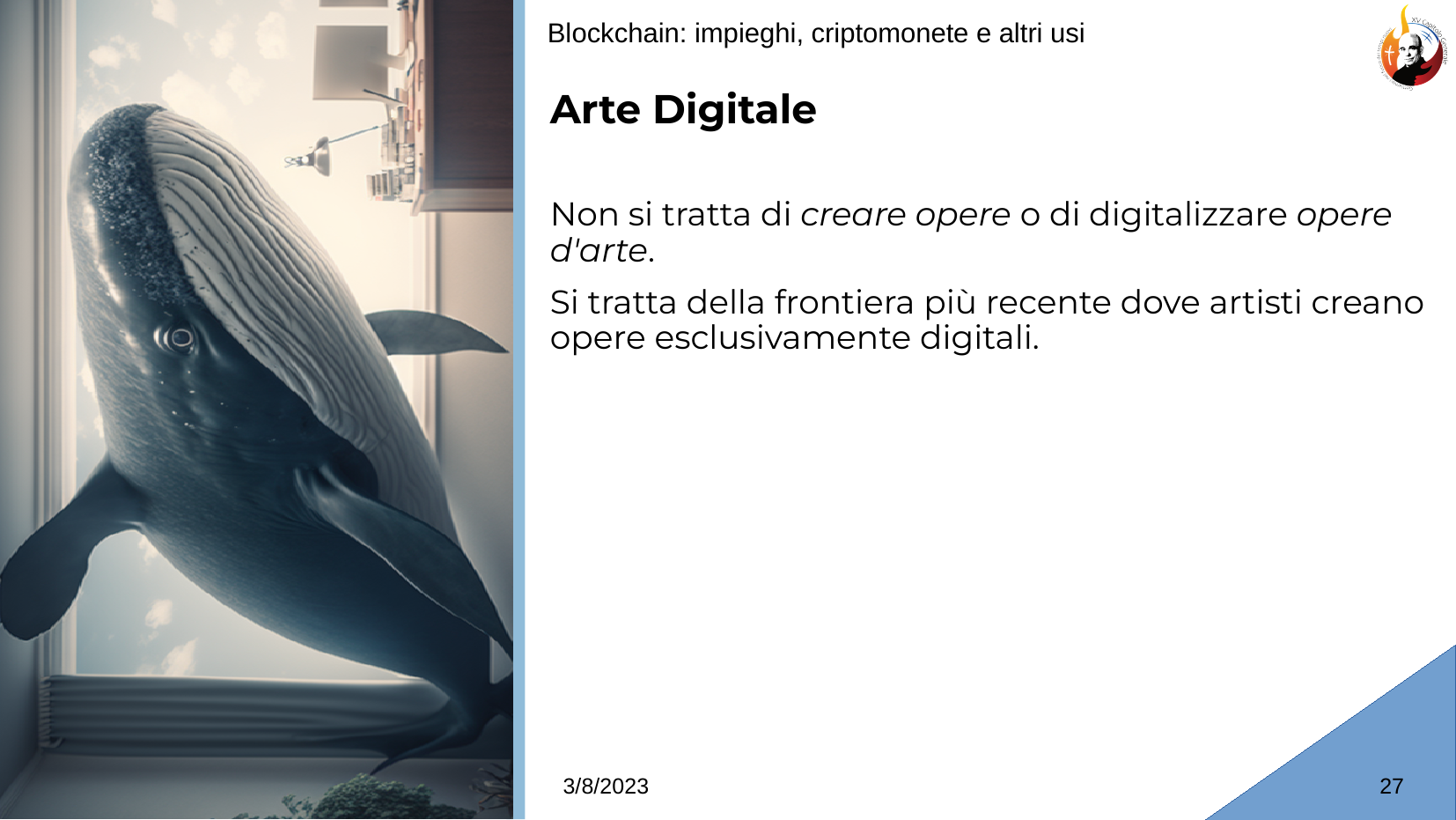

Blockchain: impieghi, criptomonete e altri usi
# Arte Digitale
Non si tratta di creare opere o di digitalizzare opere d'arte.
Si tratta della frontiera più recente dove artisti creano opere esclusivamente digitali.